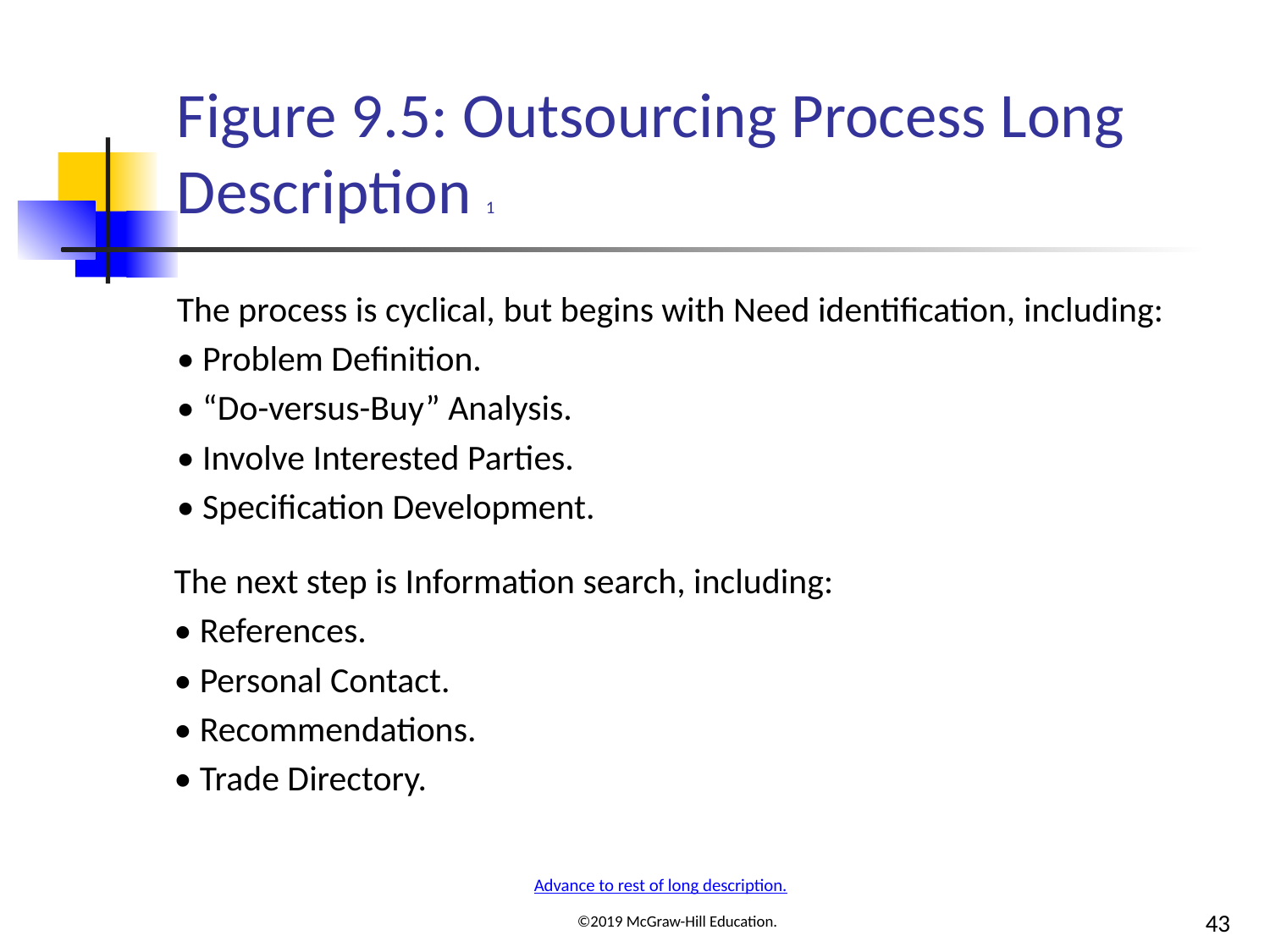

# Figure 9.5: Outsourcing Process Long Description 1
The process is cyclical, but begins with Need identification, including:
• Problem Definition.
• “Do-versus-Buy” Analysis.
• Involve Interested Parties.
• Specification Development.
The next step is Information search, including:
• References.
• Personal Contact.
• Recommendations.
• Trade Directory.
Advance to rest of long description.